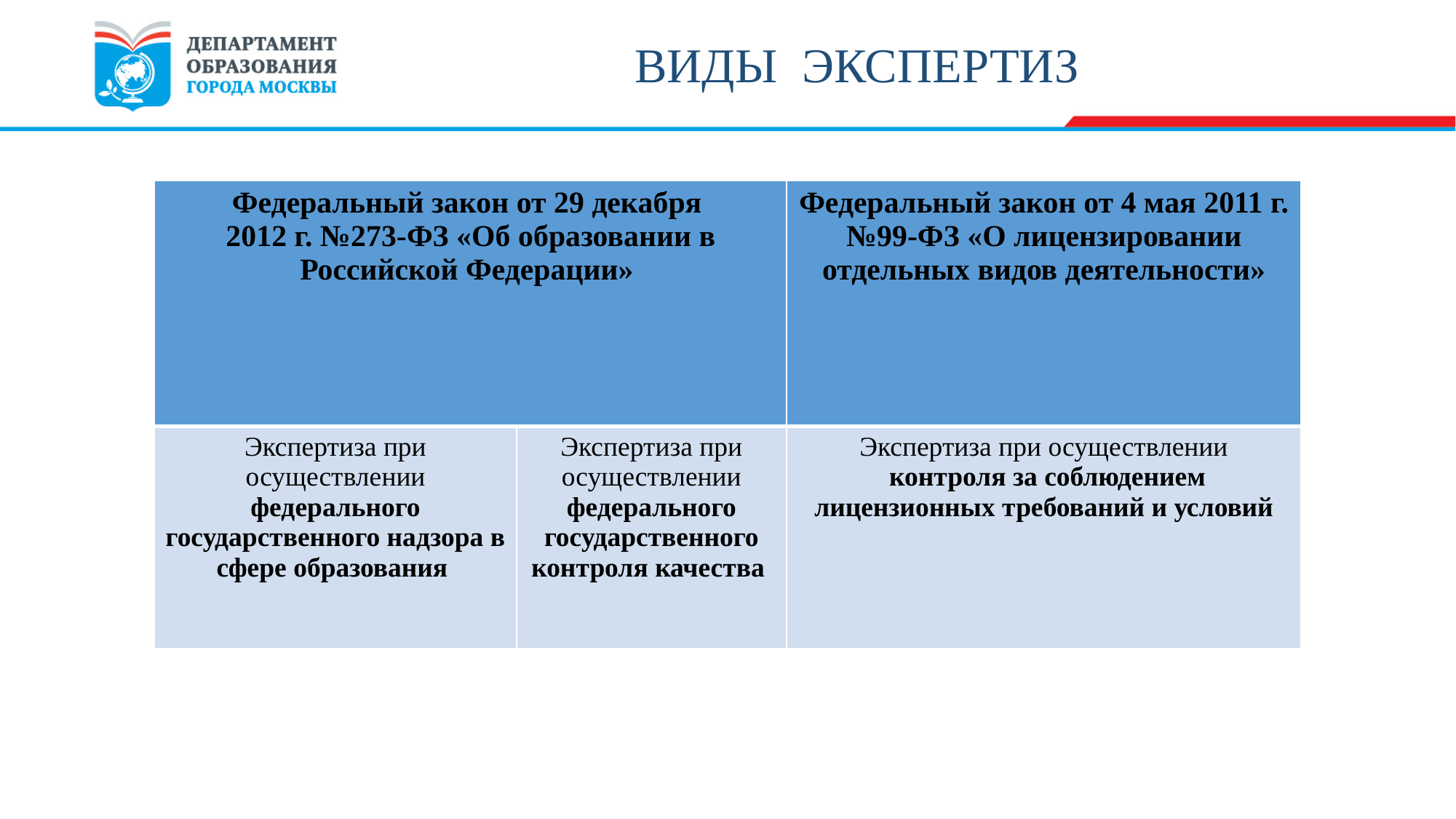

# ВИДЫ  ЭКСПЕРТИЗ
| Федеральный закон от 29 декабря 2012 г. №273-ФЗ «Об образовании в Российской Федерации» |  | Федеральный закон от 4 мая 2011 г. №99-ФЗ «О лицензировании отдельных видов деятельности» |
| --- | --- | --- |
| Экспертиза при осуществлении федерального государственного надзора в сфере образования | Экспертиза при осуществлении федерального государственного контроля качества | Экспертиза при осуществлении контроля за соблюдением лицензионных требований и условий |